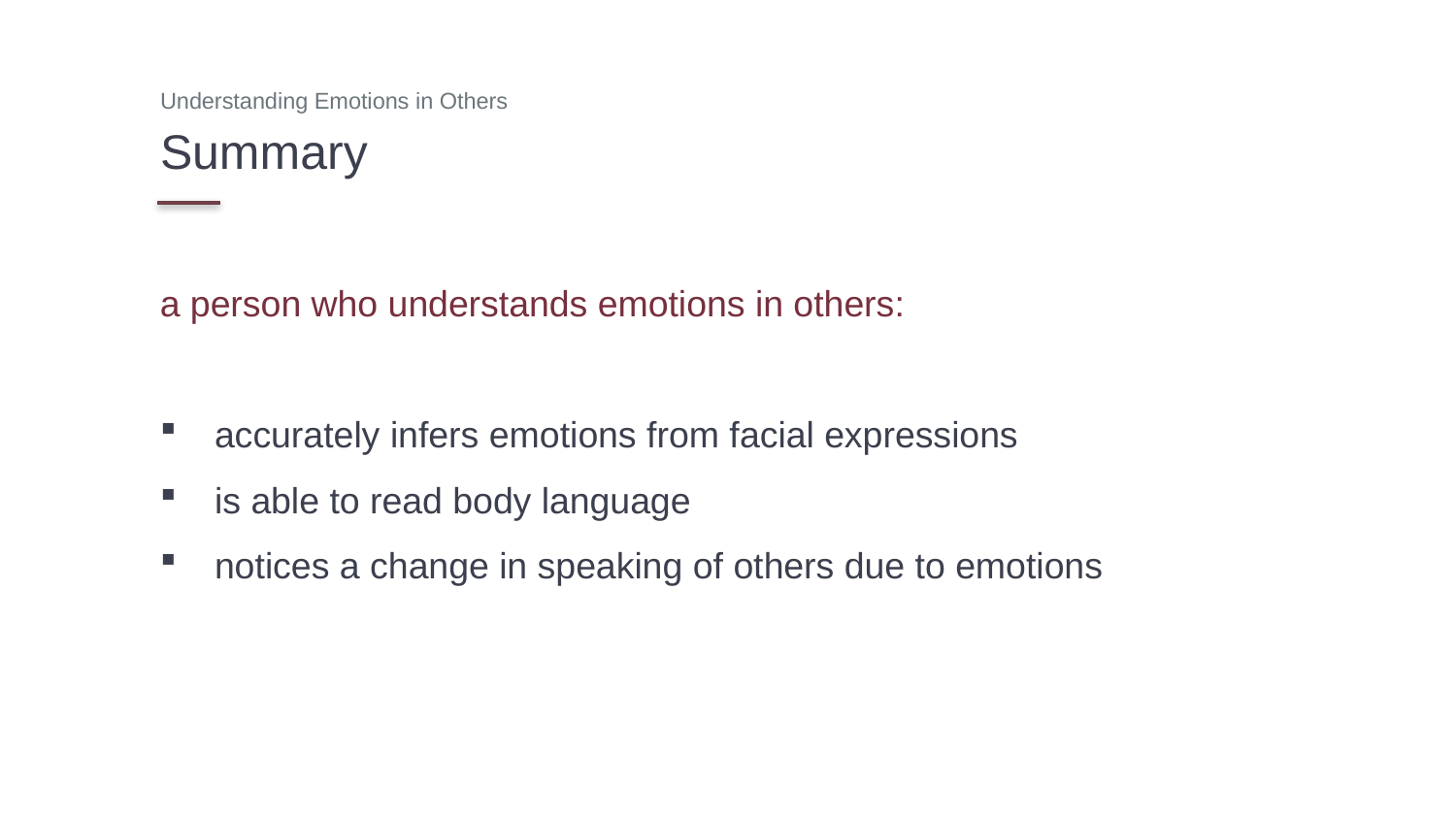

Understanding Emotions in Others
# Summary
a person who understands emotions in others:

accurately infers emotions from facial expressions
is able to read body language
notices a change in speaking of others due to emotions